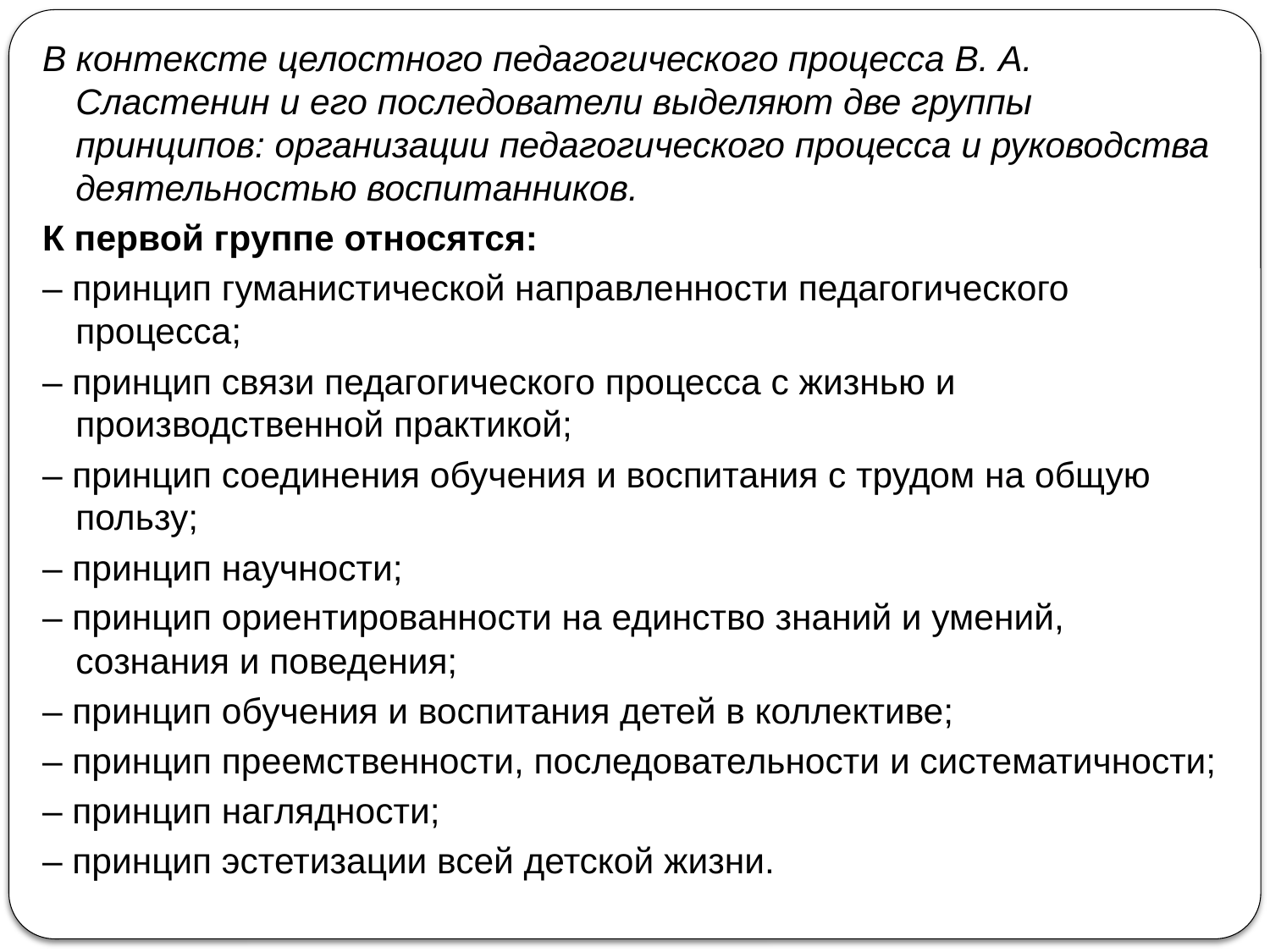

В контексте целостного педагогического процесса В. А. Сластенин и его последователи выделяют две группы принципов: организации педагогического процесса и руководства деятельностью воспитанников.
К первой группе относятся:
– принцип гуманистической направленности педагогического процесса;
– принцип связи педагогического процесса с жизнью и производственной практикой;
– принцип соединения обучения и воспитания с трудом на общую пользу;
– принцип научности;
– принцип ориентированности на единство знаний и умений, сознания и поведения;
– принцип обучения и воспитания детей в коллективе;
– принцип преемственности, последовательности и систематичности;
– принцип наглядности;
– принцип эстетизации всей детской жизни.